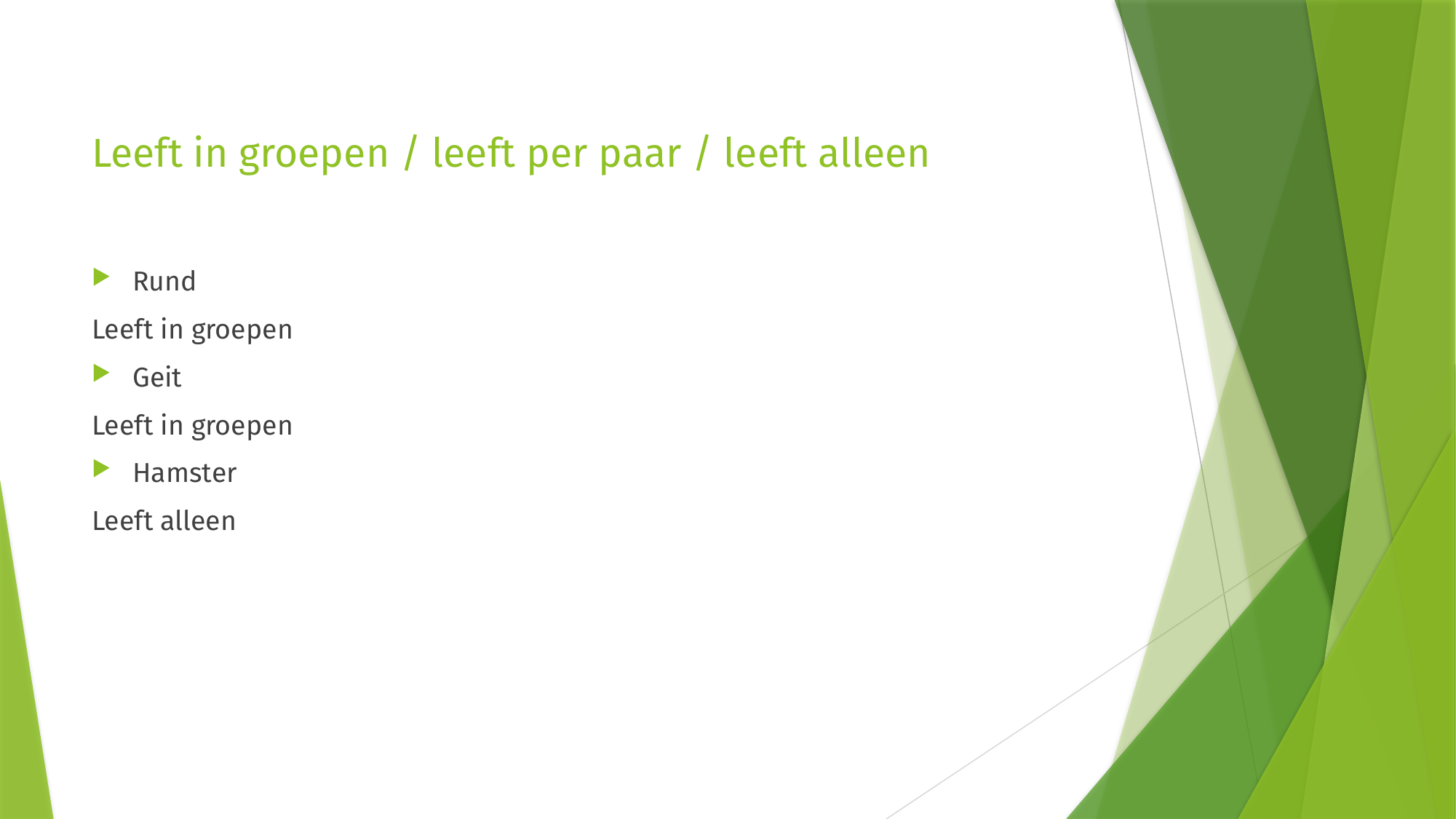

# Leeft in groepen / leeft per paar / leeft alleen
Rund
Leeft in groepen
Geit
Leeft in groepen
Hamster
Leeft alleen